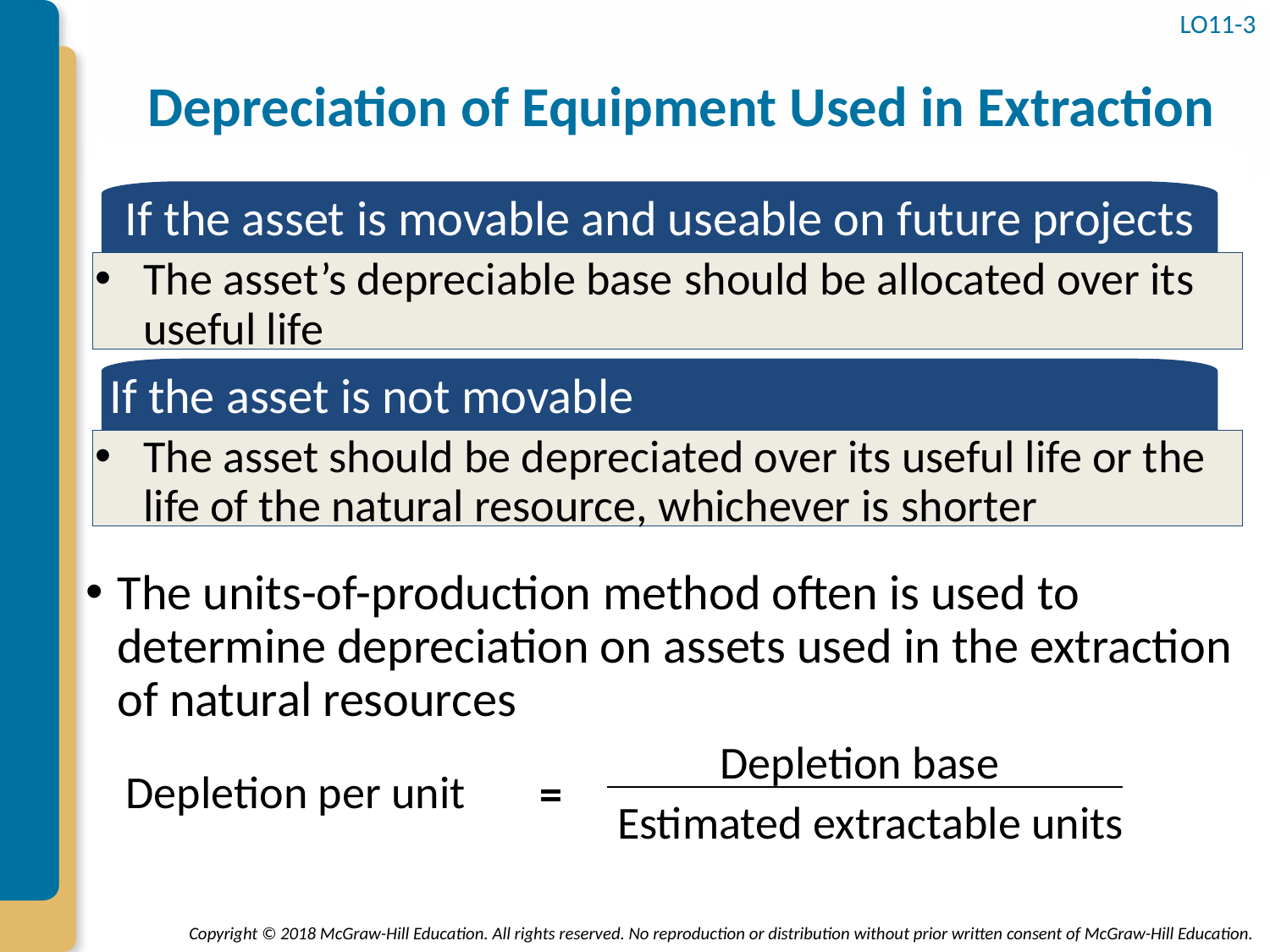

# Depreciation of Equipment Used in Extraction
LO11-3
If the asset is movable and useable on future projects
The asset’s depreciable base should be allocated over its useful life
If the asset is not movable
The asset should be depreciated over its useful life or the life of the natural resource, whichever is shorter
The units-of-production method often is used to determine depreciation on assets used in the extraction of natural resources

Depletion base
Depletion per unit
=
Estimated extractable units